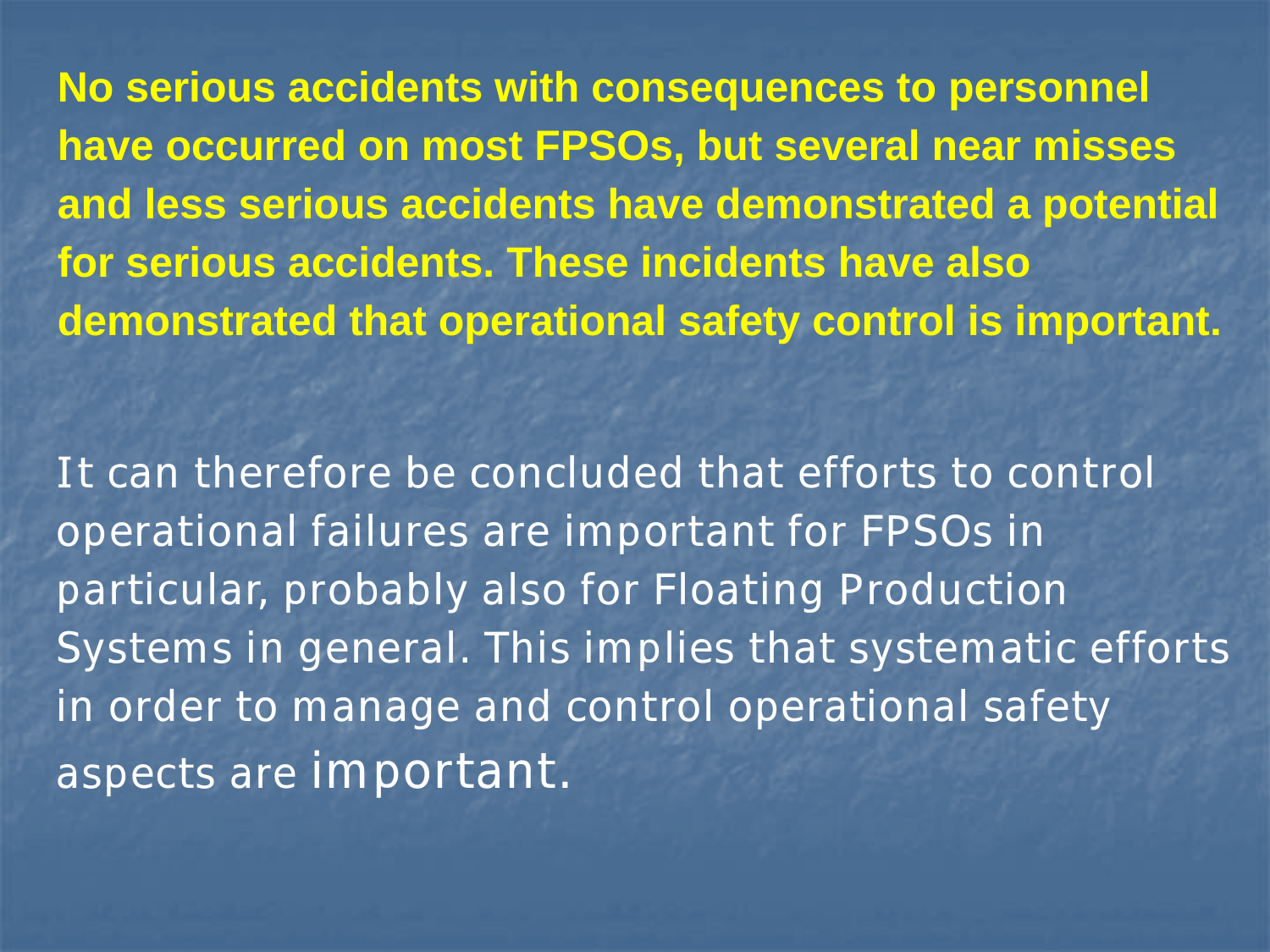

No serious accidents with consequences to personnel have occurred on most FPSOs, but several near misses and less serious accidents have demonstrated a potential for serious accidents. These incidents have also demonstrated that operational safety control is important.

It can therefore be concluded that efforts to control operational failures are important for FPSOs in particular, probably also for Floating Production Systems in general. This implies that systematic efforts in order to manage and control operational safety aspects are important.